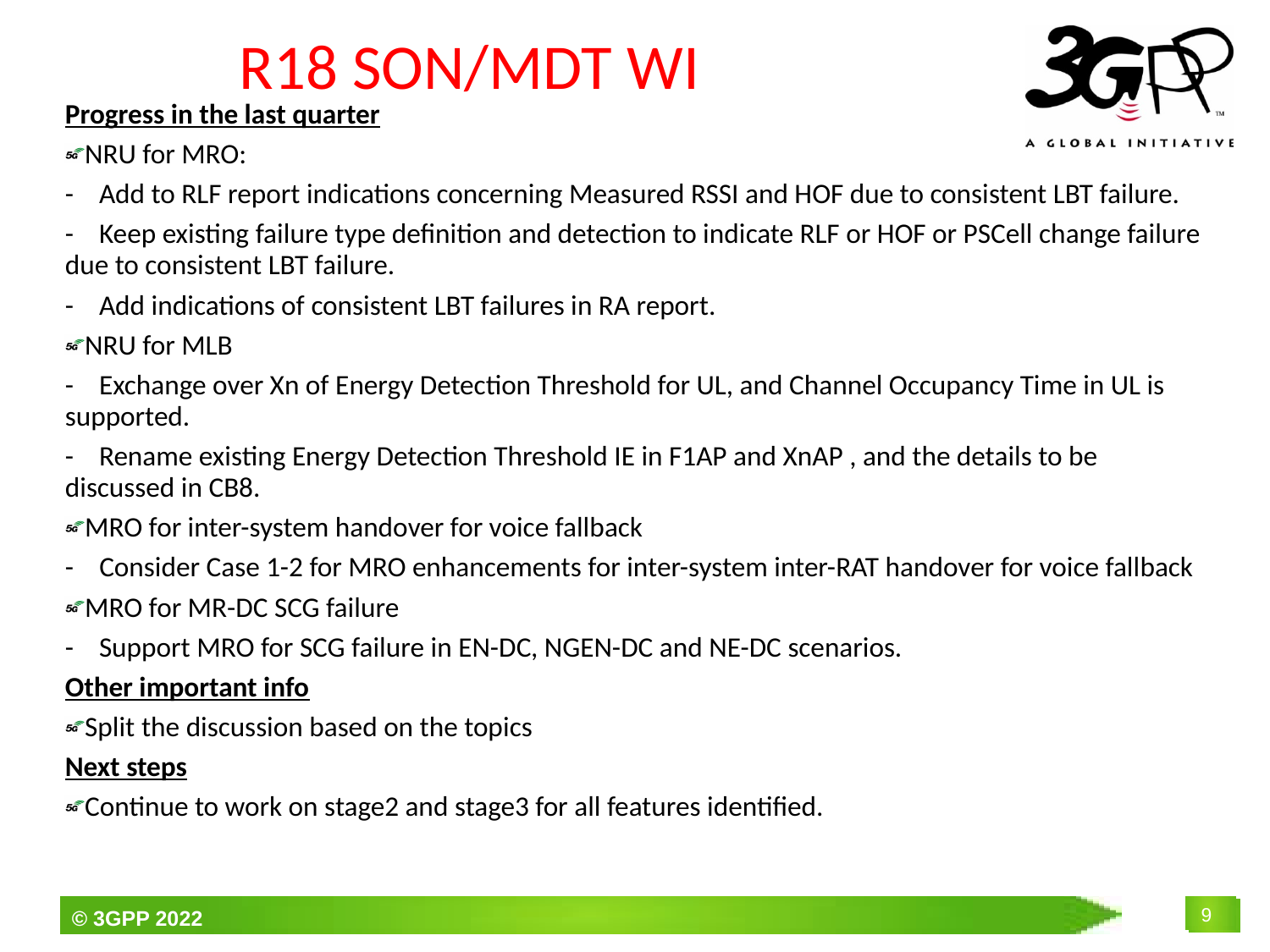

# R18 SON/MDT WI
Progress in the last quarter
NRU for MRO:
-    Add to RLF report indications concerning Measured RSSI and HOF due to consistent LBT failure.
-    Keep existing failure type definition and detection to indicate RLF or HOF or PSCell change failure due to consistent LBT failure.
-    Add indications of consistent LBT failures in RA report.
NRU for MLB
-    Exchange over Xn of Energy Detection Threshold for UL, and Channel Occupancy Time in UL is supported.
-    Rename existing Energy Detection Threshold IE in F1AP and XnAP , and the details to be discussed in CB8.
MRO for inter-system handover for voice fallback
-    Consider Case 1-2 for MRO enhancements for inter-system inter-RAT handover for voice fallback
MRO for MR-DC SCG failure
-    Support MRO for SCG failure in EN-DC, NGEN-DC and NE-DC scenarios.
Other important info
Split the discussion based on the topics
Next steps
Continue to work on stage2 and stage3 for all features identified.

9